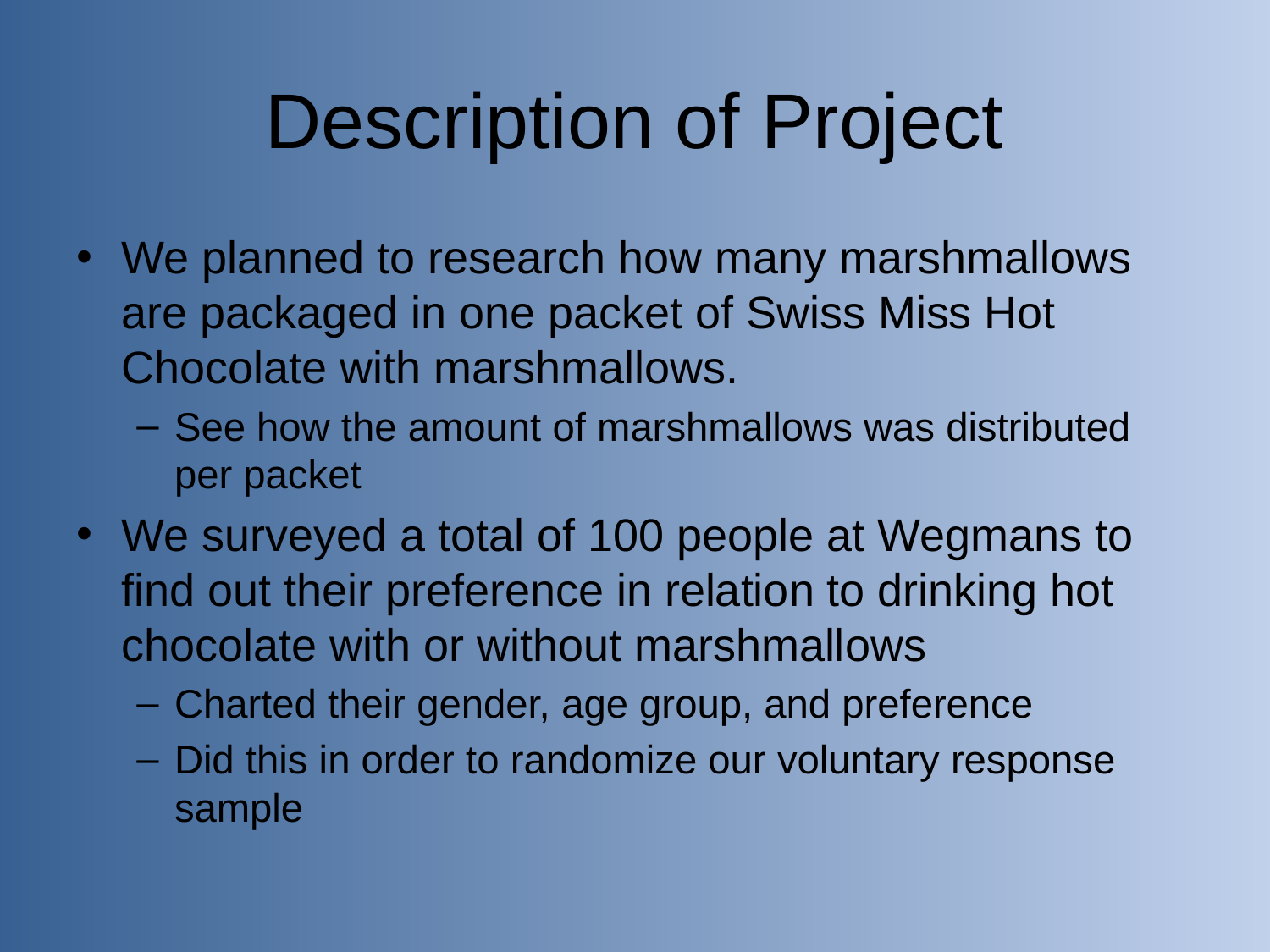

# Description of Project
We planned to research how many marshmallows are packaged in one packet of Swiss Miss Hot Chocolate with marshmallows.
See how the amount of marshmallows was distributed per packet
We surveyed a total of 100 people at Wegmans to find out their preference in relation to drinking hot chocolate with or without marshmallows
Charted their gender, age group, and preference
Did this in order to randomize our voluntary response sample